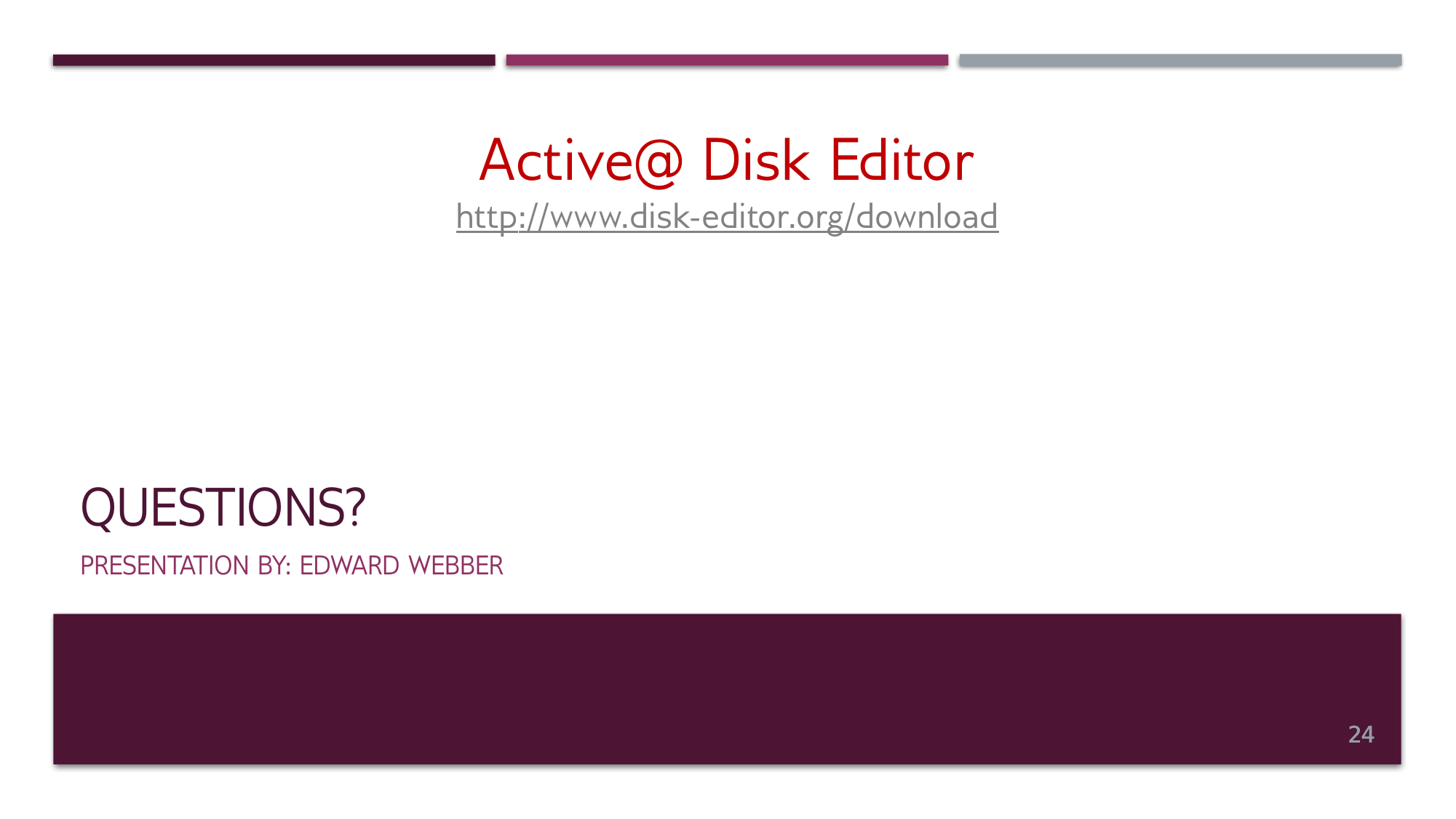

Active@ Disk Editor
http://www.disk-editor.org/download
# Questions?
Presentation by: Edward webber
24